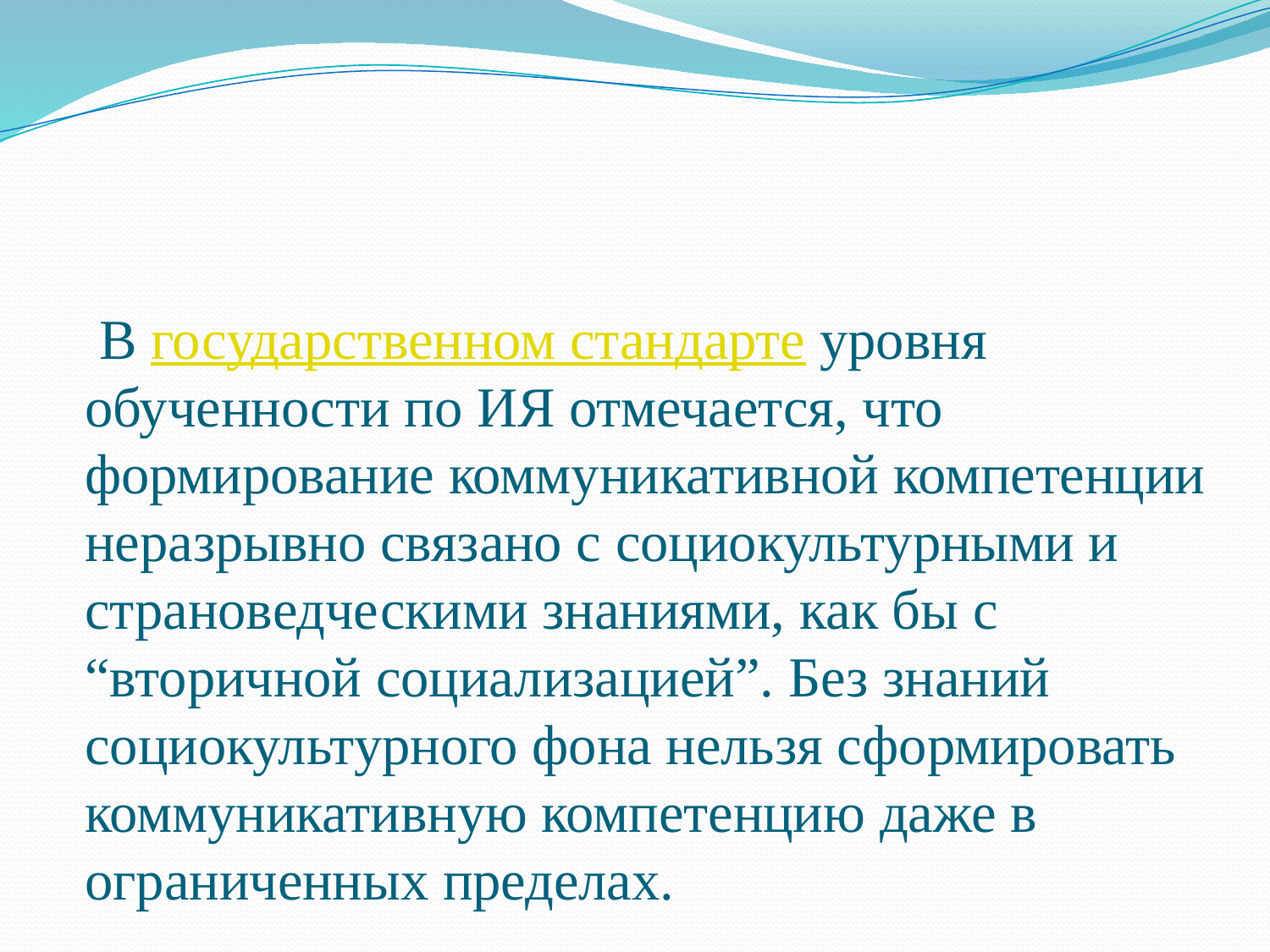

# В государственном стандарте уровня обученности по ИЯ отмечается, что формирование коммуникативной компетенции неразрывно связано с социокультурными и страноведческими знаниями, как бы с “вторичной социализацией”. Без знаний социокультурного фона нельзя сформировать коммуникативную компетенцию даже в ограниченных пределах.